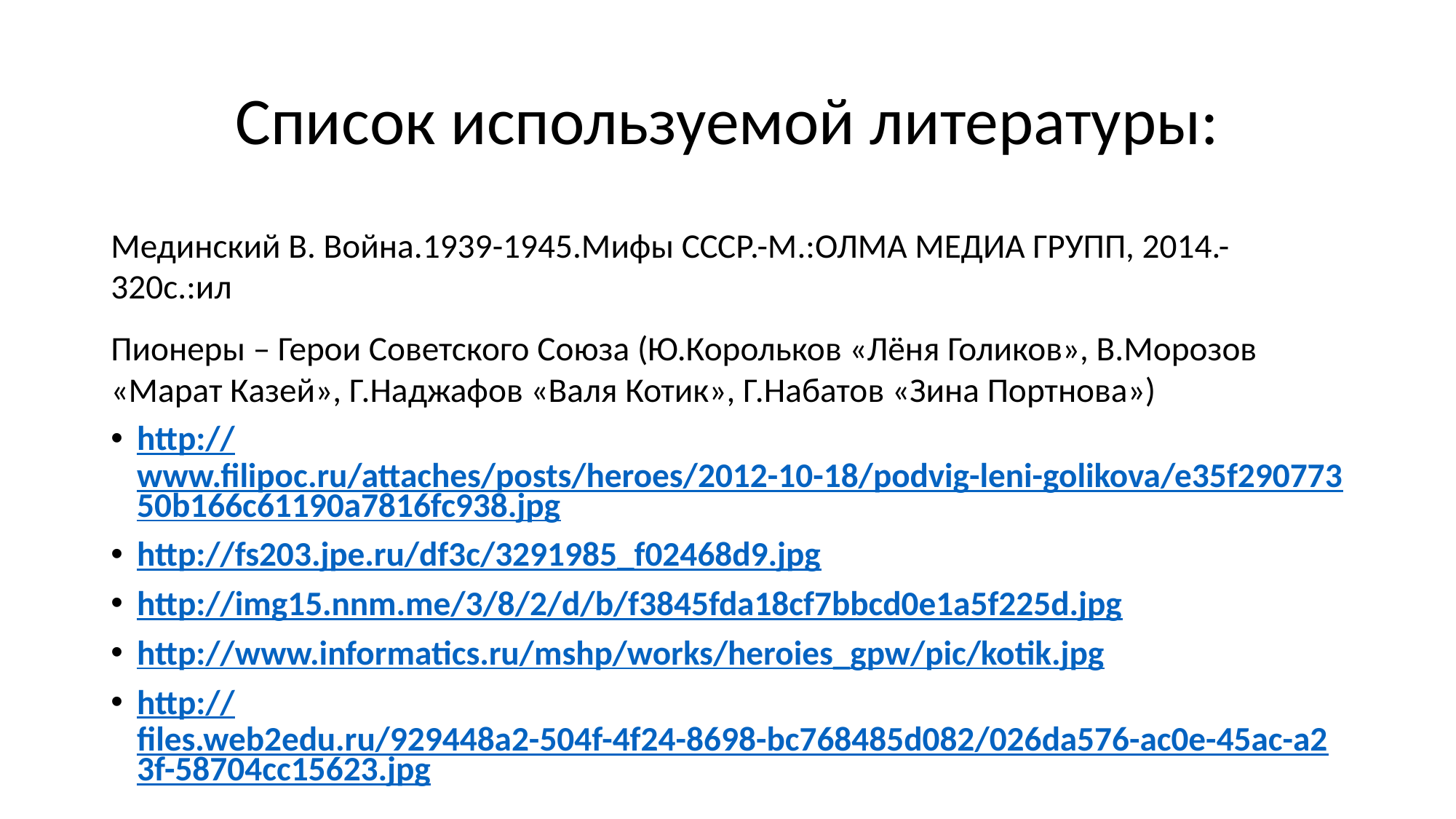

# Список используемой литературы:
Мединский В. Война.1939-1945.Мифы СССР.-М.:ОЛМА МЕДИА ГРУПП, 2014.-320с.:ил

Пионеры – Герои Советского Союза (Ю.Корольков «Лёня Голиков», В.Морозов «Марат Казей», Г.Наджафов «Валя Котик», Г.Набатов «Зина Портнова»)
http://www.filipoc.ru/attaches/posts/heroes/2012-10-18/podvig-leni-golikova/e35f29077350b166c61190a7816fc938.jpg
http://fs203.jpe.ru/df3c/3291985_f02468d9.jpg
http://img15.nnm.me/3/8/2/d/b/f3845fda18cf7bbcd0e1a5f225d.jpg
http://www.informatics.ru/mshp/works/heroies_gpw/pic/kotik.jpg
http://files.web2edu.ru/929448a2-504f-4f24-8698-bc768485d082/026da576-ac0e-45ac-a23f-58704cc15623.jpg